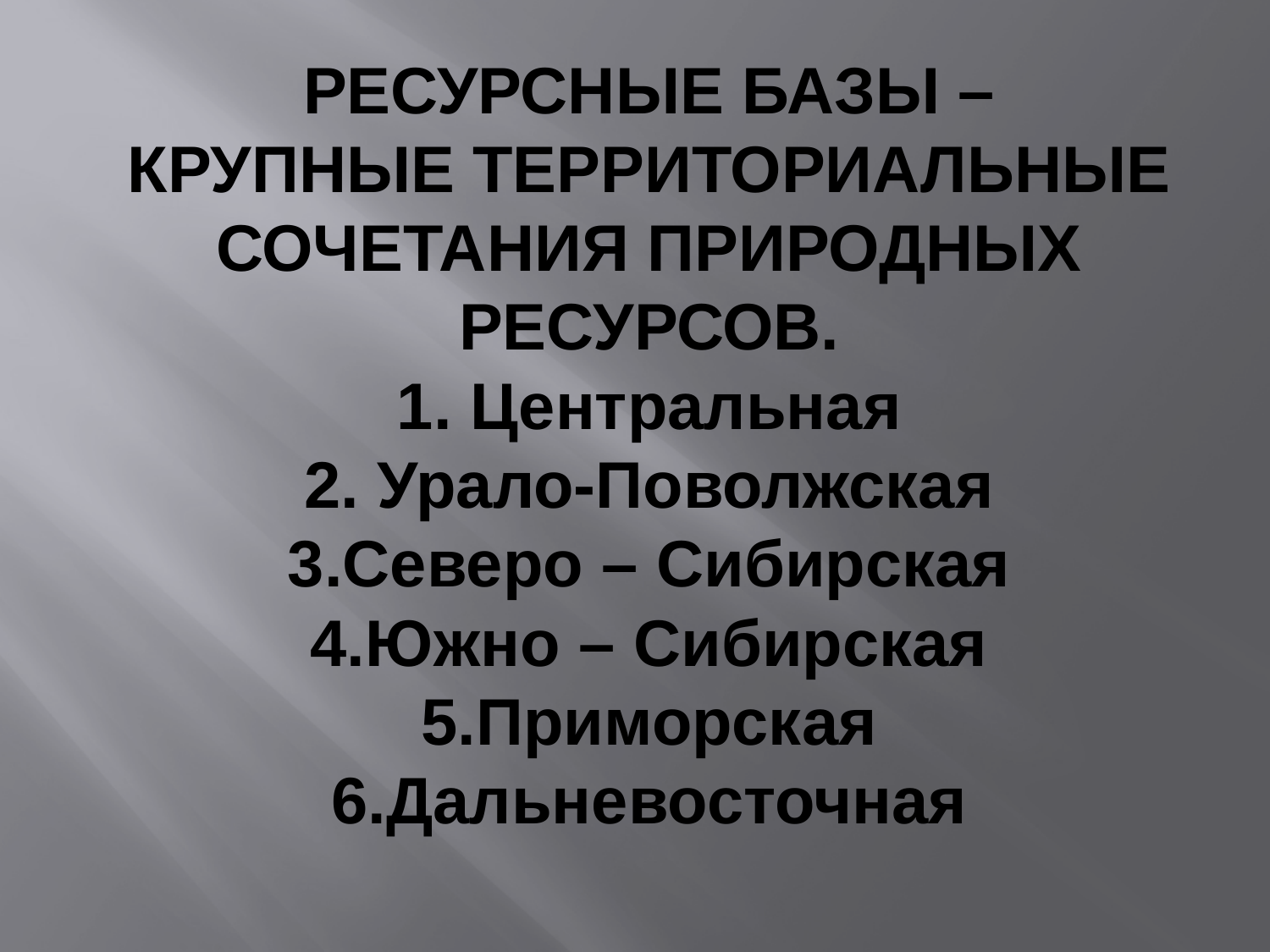

# РЕСУРСНЫЕ БАЗЫ – КРУПНЫЕ ТЕРРИТОРИАЛЬНЫЕ СОЧЕТАНИЯ ПРИРОДНЫХ РЕСУРСОВ. 1. Центральная 2. Урало-Поволжская 3.Северо – Сибирская 4.Южно – Сибирская 5.Приморская 6.Дальневосточная